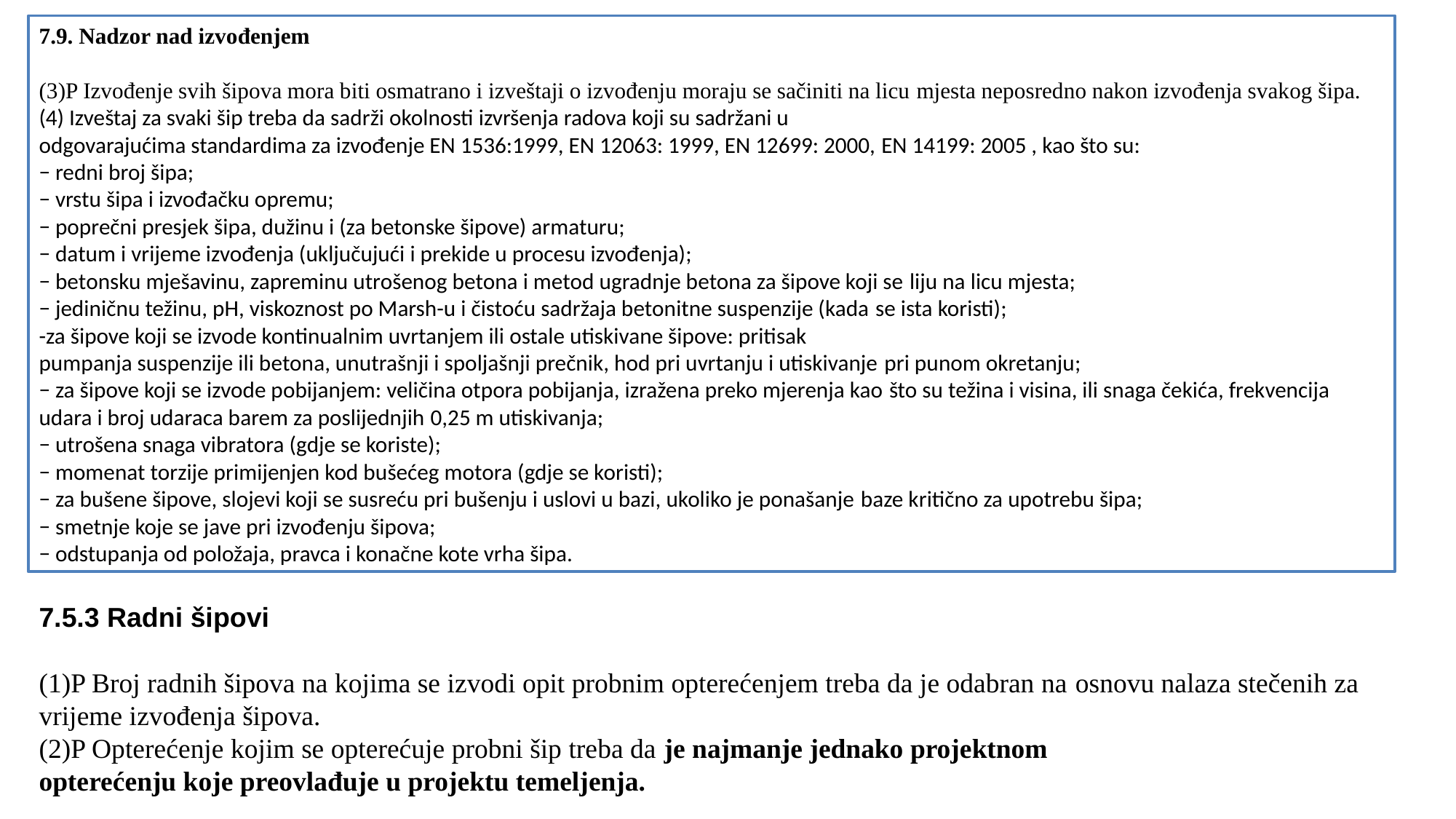

7.9. Nadzor nad izvođenjem

(3)P Izvođenje svih šipova mora biti osmatrano i izveštaji o izvođenju moraju se sačiniti na licu mjesta neposredno nakon izvođenja svakog šipa.
(4) Izveštaj za svaki šip treba da sadrži okolnosti izvršenja radova koji su sadržani u
odgovarajućima standardima za izvođenje EN 1536:1999, EN 12063: 1999, EN 12699: 2000, EN 14199: 2005 , kao što su:
− redni broj šipa;
− vrstu šipa i izvođačku opremu;
− poprečni presjek šipa, dužinu i (za betonske šipove) armaturu;
− datum i vrijeme izvođenja (uključujući i prekide u procesu izvođenja);
− betonsku mješavinu, zapreminu utrošenog betona i metod ugradnje betona za šipove koji se liju na licu mjesta;
− jediničnu težinu, pH, viskoznost po Marsh-u i čistoću sadržaja betonitne suspenzije (kada se ista koristi);
-za šipove koji se izvode kontinualnim uvrtanjem ili ostale utiskivane šipove: pritisak
pumpanja suspenzije ili betona, unutrašnji i spoljašnji prečnik, hod pri uvrtanju i utiskivanje pri punom okretanju;
− za šipove koji se izvode pobijanjem: veličina otpora pobijanja, izražena preko mjerenja kao što su težina i visina, ili snaga čekića, frekvencija udara i broj udaraca barem za poslijednjih 0,25 m utiskivanja;
− utrošena snaga vibratora (gdje se koriste);
− momenat torzije primijenjen kod bušećeg motora (gdje se koristi);
− za bušene šipove, slojevi koji se susreću pri bušenju i uslovi u bazi, ukoliko je ponašanje baze kritično za upotrebu šipa;
− smetnje koje se jave pri izvođenju šipova;
− odstupanja od položaja, pravca i konačne kote vrha šipa.
7.5.2.2 Probni šipovi

(1)P Broj probnih šipova potrebnih za verifikaciju proračuna, određuje se s obzirom na sljedeće aspekte:
− uslove tla i njihove promjene na lokaciji;
− geotehničku kategoriju konstrukcije, ukoliko je to mjerodavno;
− prethodno dokumentovana evidencija o ponašanju iste vrste šipa u sličnim uslovima tla;
− ukupni broj šipova i vrsta šipova.

(2)P Uslovi tla na mjestu ispitivanja treba da budu detaljno izloženi. Dubina bušenja ili opiti u
terenu treba da budu dovoljni da se odredi priroda terena kako pored tako i ispod baze šipa. Svi
slojevi koji značajno utiču na ponašanje šipa treba da budu istraženi.

(3)P Postupak izrade probnog šipa treba da je detaljno dokumentovan u projektu temeljenja
saglasno sa 7.9.
7.5.3 Radni šipovi

(1)P Broj radnih šipova na kojima se izvodi opit probnim opterećenjem treba da je odabran na osnovu nalaza stečenih za vrijeme izvođenja šipova.
(2)P Opterećenje kojim se opterećuje probni šip treba da je najmanje jednako projektnom
opterećenju koje preovlađuje u projektu temeljenja.